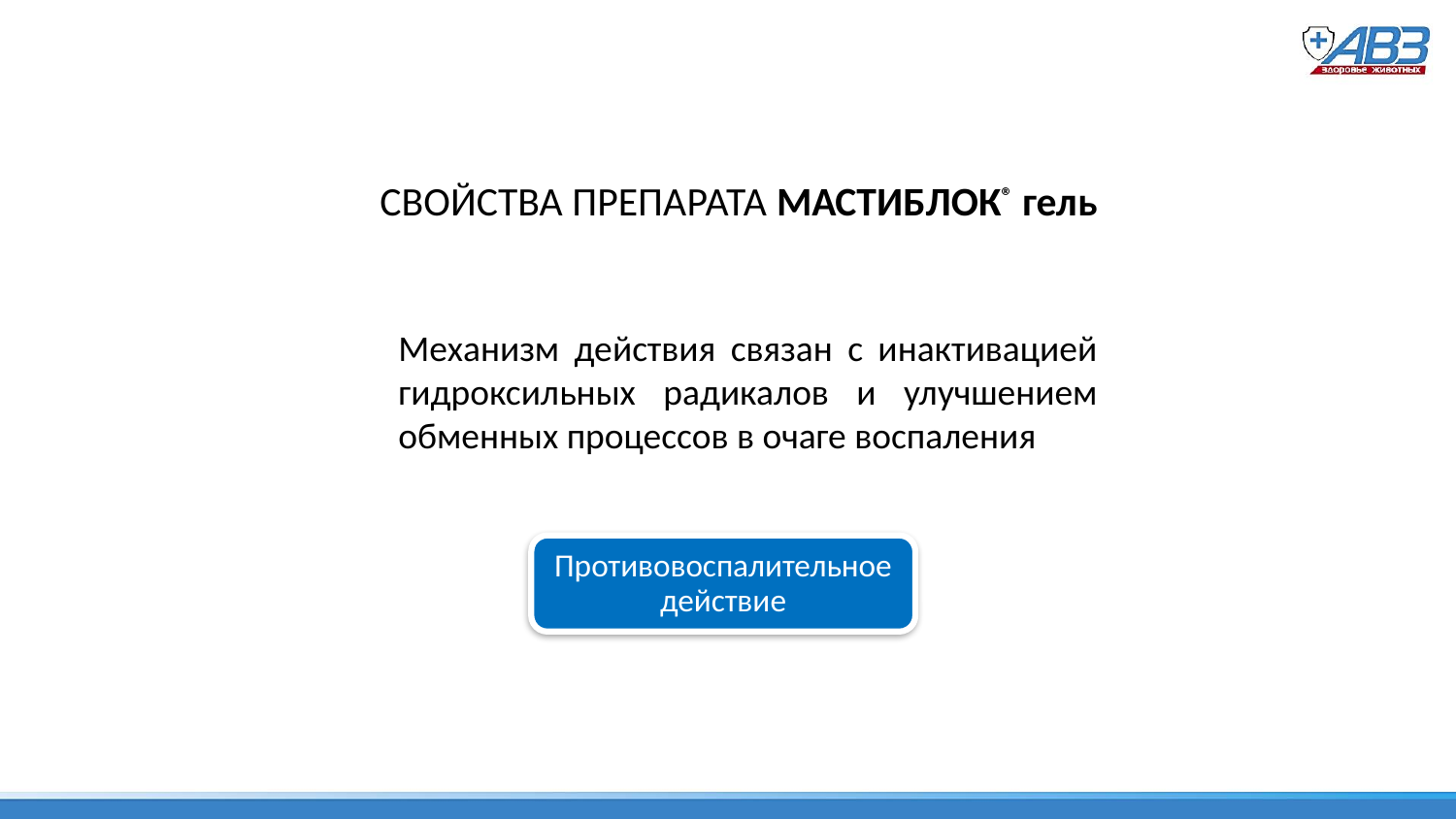

СВОЙСТВА ПРЕПАРАТА МАСТИБЛОК® гель
Механизм действия связан с инактивацией гидроксильных радикалов и улучшением обменных процессов в очаге воспаления

Противовоспалительное действие